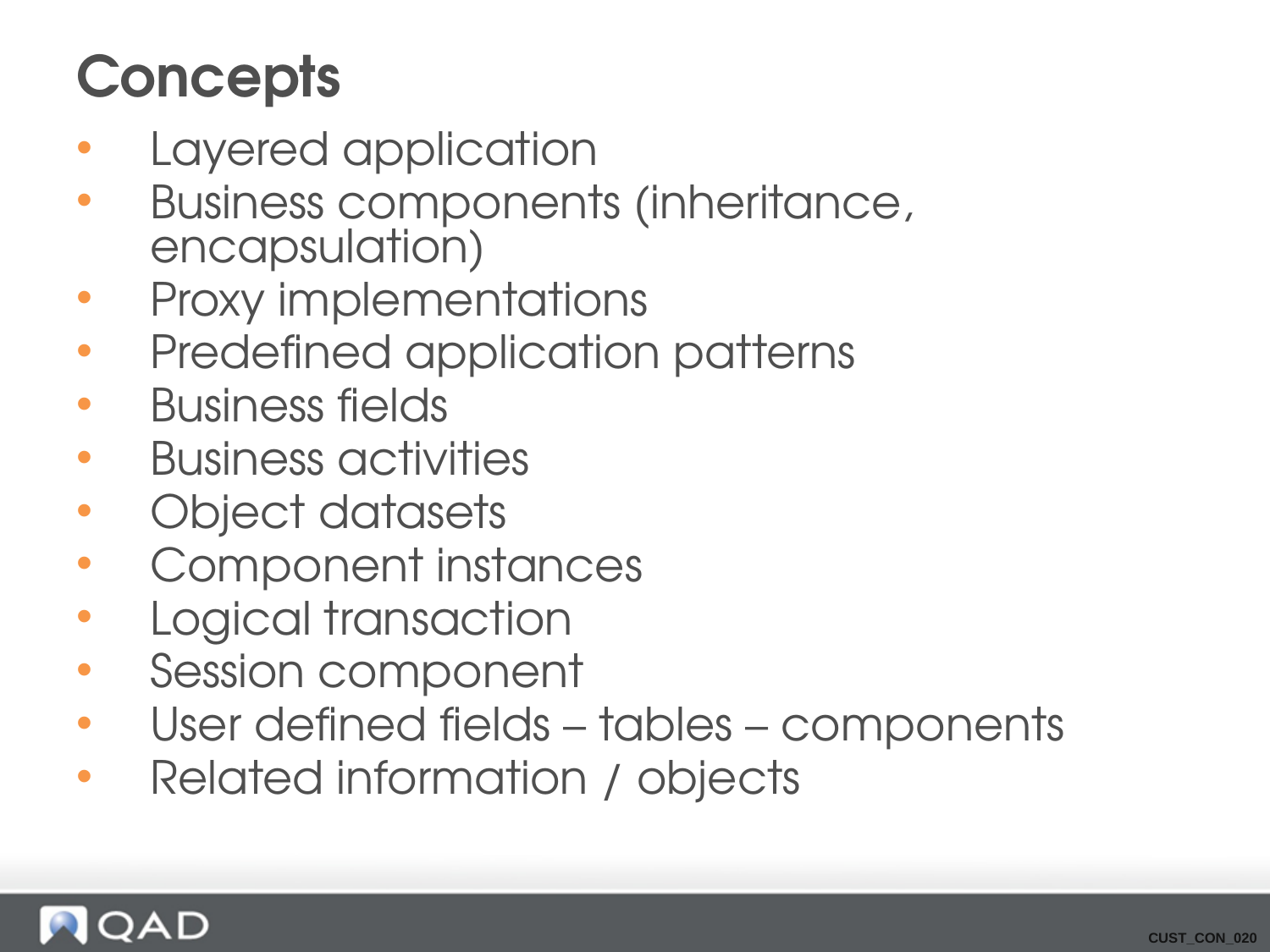

# Concepts
Layered application
Business components (inheritance, encapsulation)
Proxy implementations
Predefined application patterns
Business fields
Business activities
Object datasets
Component instances
Logical transaction
Session component
User defined fields – tables – components
Related information / objects
CUST_CON_020